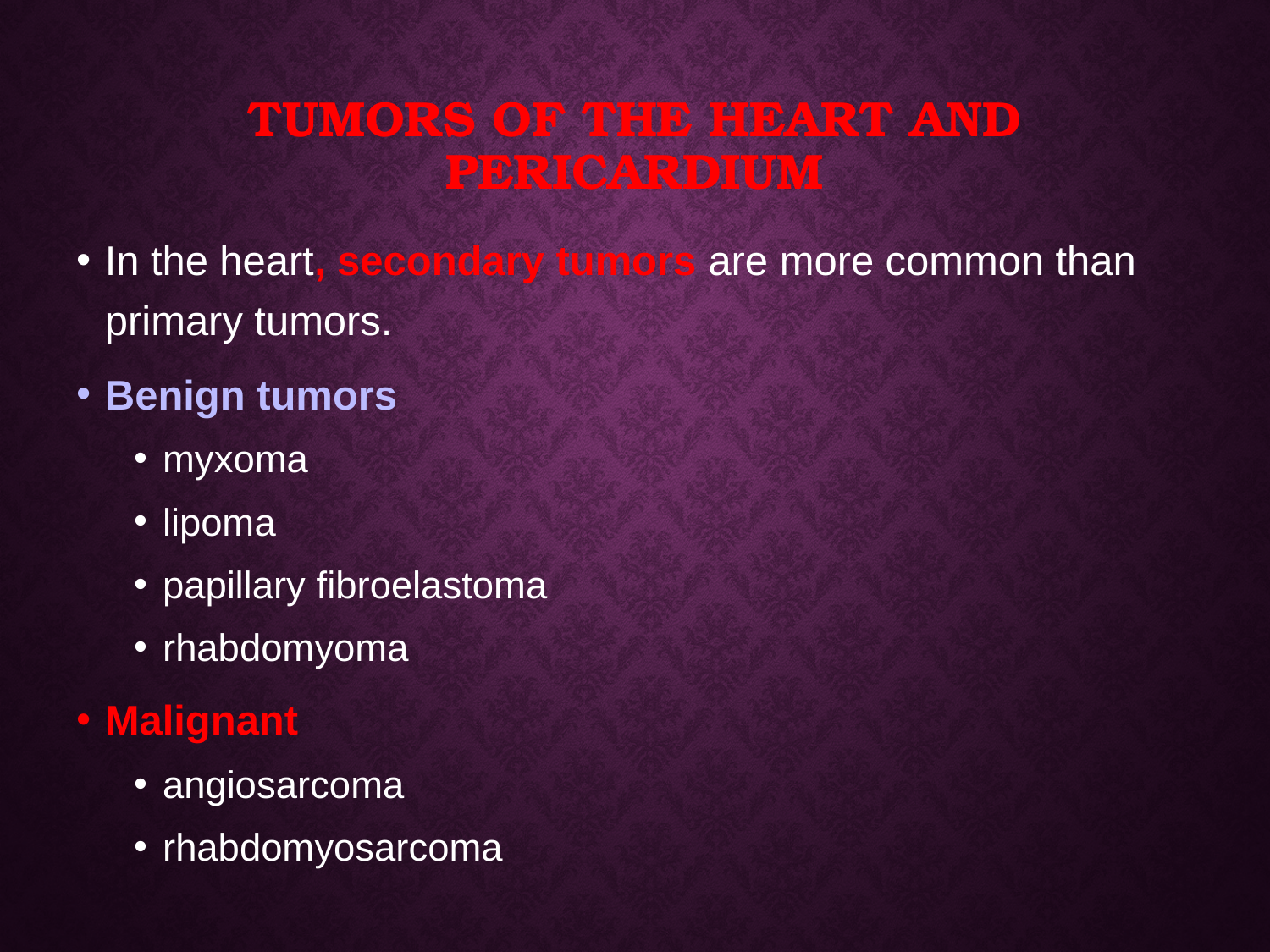

# Tumors of the heart and pericardium
In the heart, secondary tumors are more common than primary tumors.
Benign tumors
myxoma
lipoma
papillary fibroelastoma
rhabdomyoma
Malignant
angiosarcoma
rhabdomyosarcoma